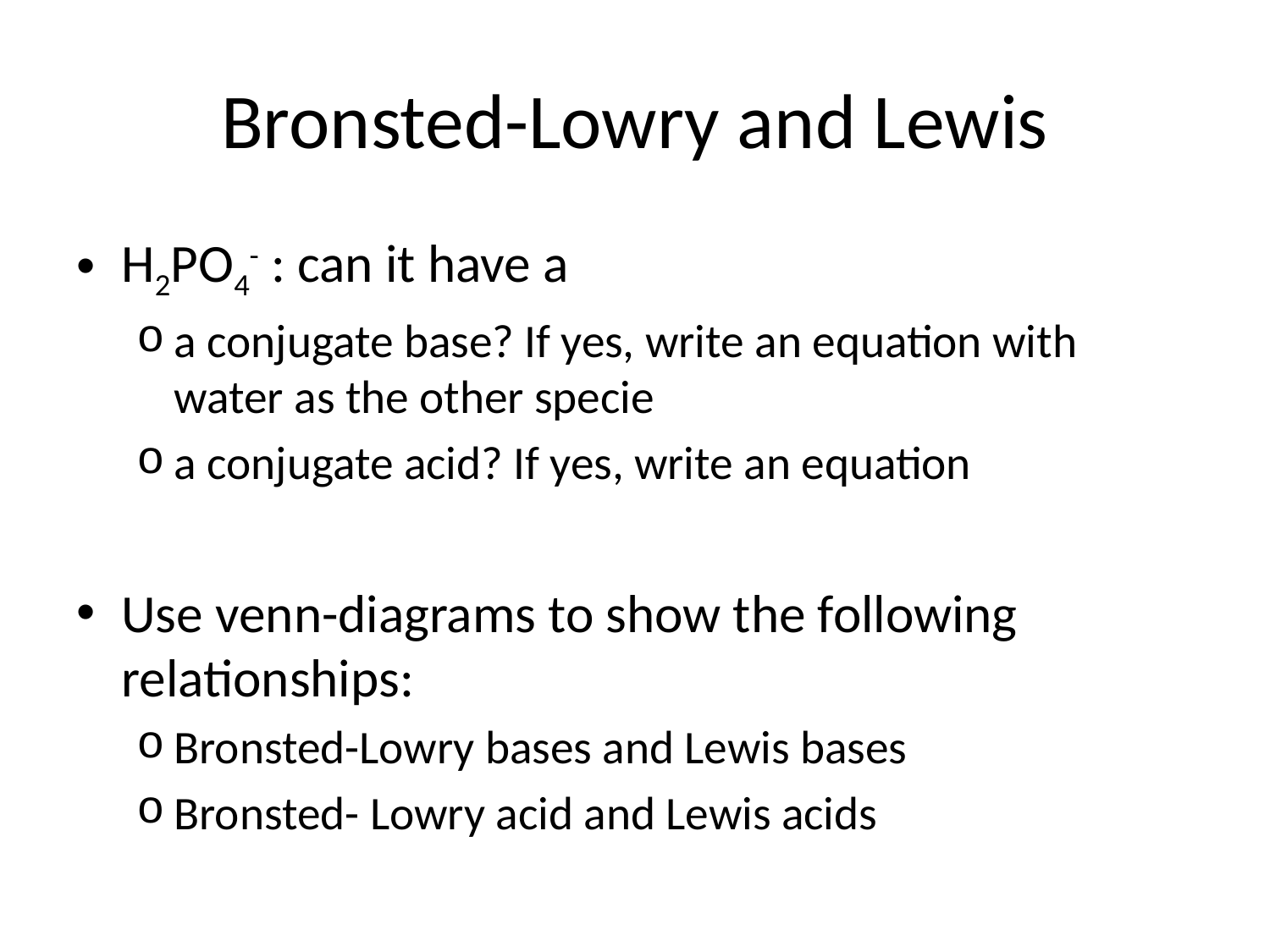

# Bronsted-Lowry and Lewis
H2PO4- : can it have a
a conjugate base? If yes, write an equation with water as the other specie
a conjugate acid? If yes, write an equation

Use venn-diagrams to show the following relationships:
Bronsted-Lowry bases and Lewis bases
Bronsted- Lowry acid and Lewis acids